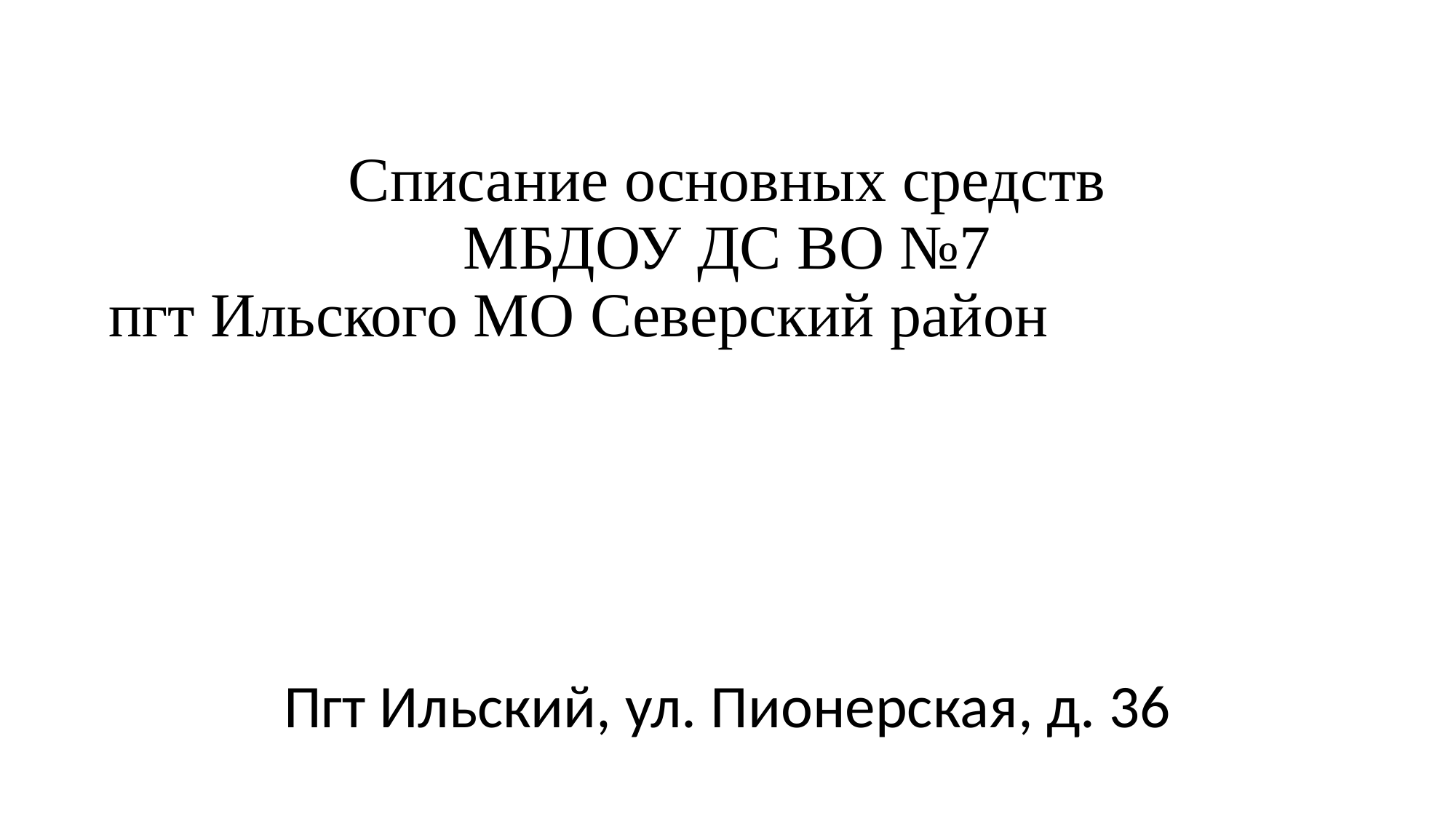

# Списание основных средств МБДОУ ДС ВО №7 пгт Ильского МО Северский район
Пгт Ильский, ул. Пионерская, д. 36